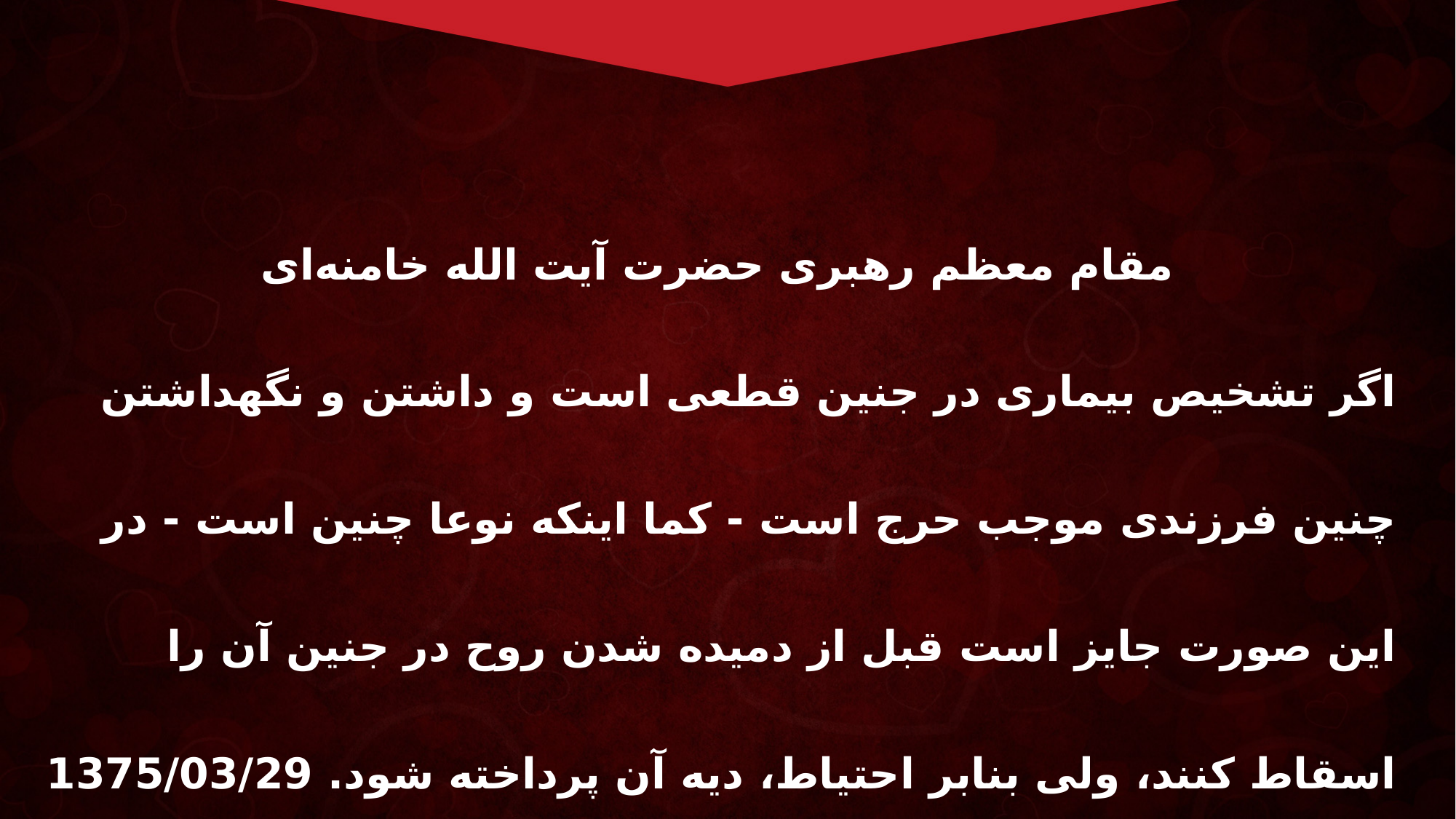

مقام معظم رهبری حضرت آیت الله خامنه‌ای
اگر تشخیص بیماری در جنین قطعی است و داشتن و نگهداشتن چنین فرزندی موجب حرج است - کما اینکه نوعا چنین است - در این صورت جایز است قبل از دمیده شدن روح در جنین آن را اسقاط کنند، ولی بنابر احتیاط، دیه آن پرداخته شود. 1375/03/29